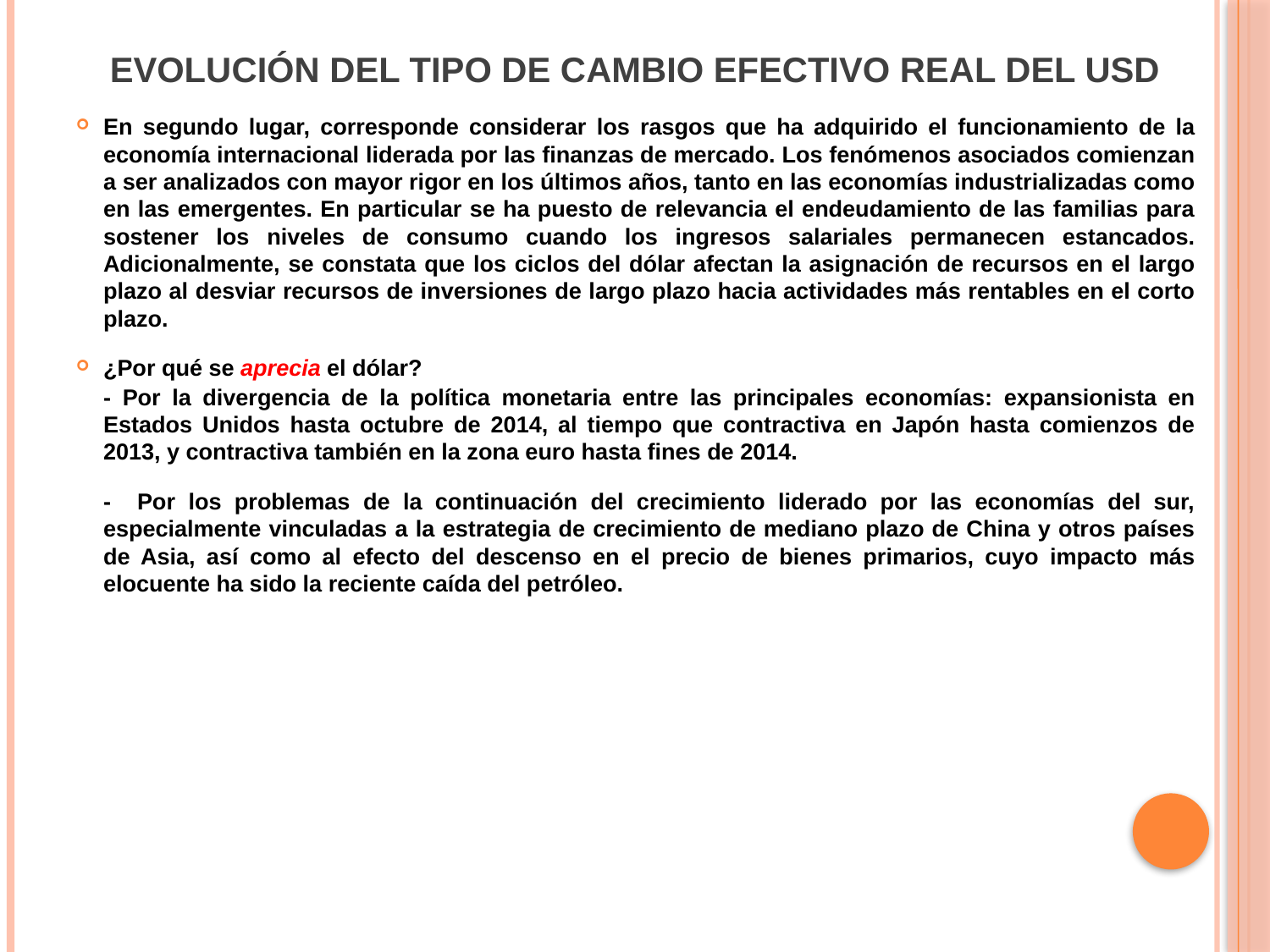

# Evolución del Tipo de Cambio Efectivo Real del USD
En segundo lugar, corresponde considerar los rasgos que ha adquirido el funcionamiento de la economía internacional liderada por las finanzas de mercado. Los fenómenos asociados comienzan a ser analizados con mayor rigor en los últimos años, tanto en las economías industrializadas como en las emergentes. En particular se ha puesto de relevancia el endeudamiento de las familias para sostener los niveles de consumo cuando los ingresos salariales permanecen estancados. Adicionalmente, se constata que los ciclos del dólar afectan la asignación de recursos en el largo plazo al desviar recursos de inversiones de largo plazo hacia actividades más rentables en el corto plazo.

¿Por qué se aprecia el dólar?
	- Por la divergencia de la política monetaria entre las principales economías: expansionista en Estados Unidos hasta octubre de 2014, al tiempo que contractiva en Japón hasta comienzos de 2013, y contractiva también en la zona euro hasta fines de 2014.

	-  Por los problemas de la continuación del crecimiento liderado por las economías del sur, especialmente vinculadas a la estrategia de crecimiento de mediano plazo de China y otros países de Asia, así como al efecto del descenso en el precio de bienes primarios, cuyo impacto más elocuente ha sido la reciente caída del petróleo.